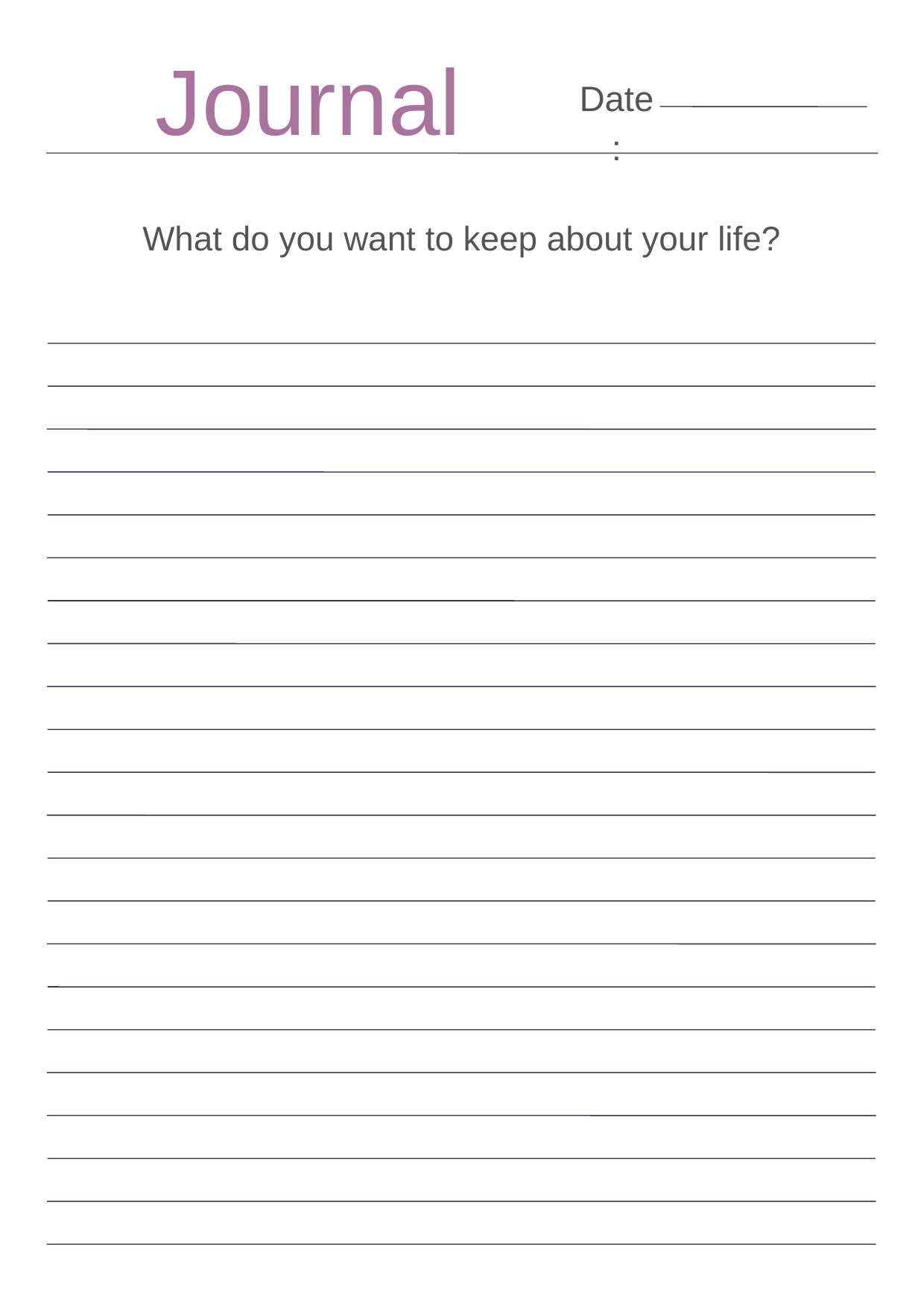

Journal
Date:

What do you want to keep about your life?